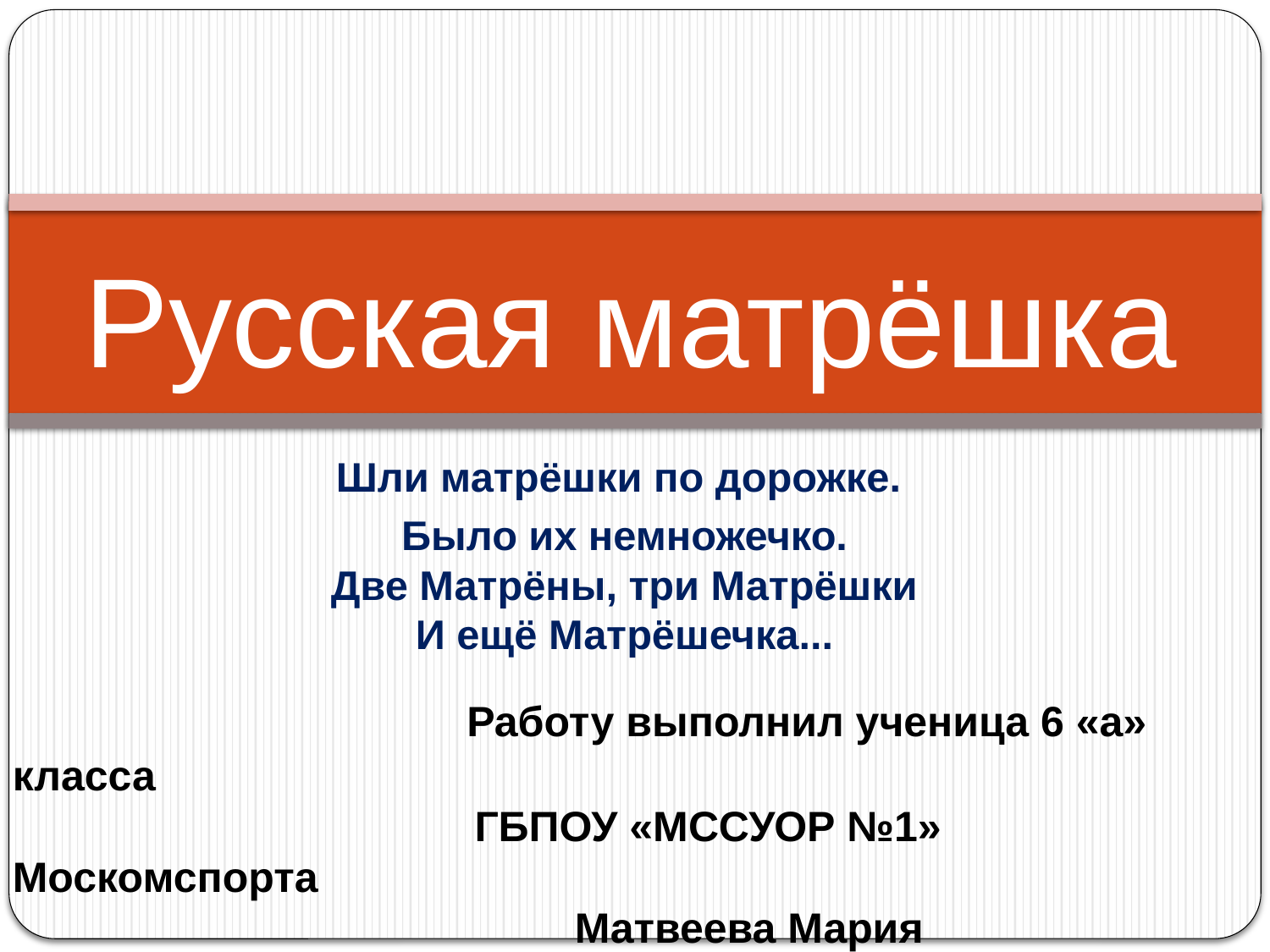

# Русская матрёшка
Шли матрёшки по дорожке.
Было их немножечко.
Две Матрёны, три Матрёшки
И ещё Матрёшечка...
                             Работу выполнил ученица 6 «а» класса
                                       ГБПОУ «МССУОР №1» Москомспорта
		                          Матвеева Мария